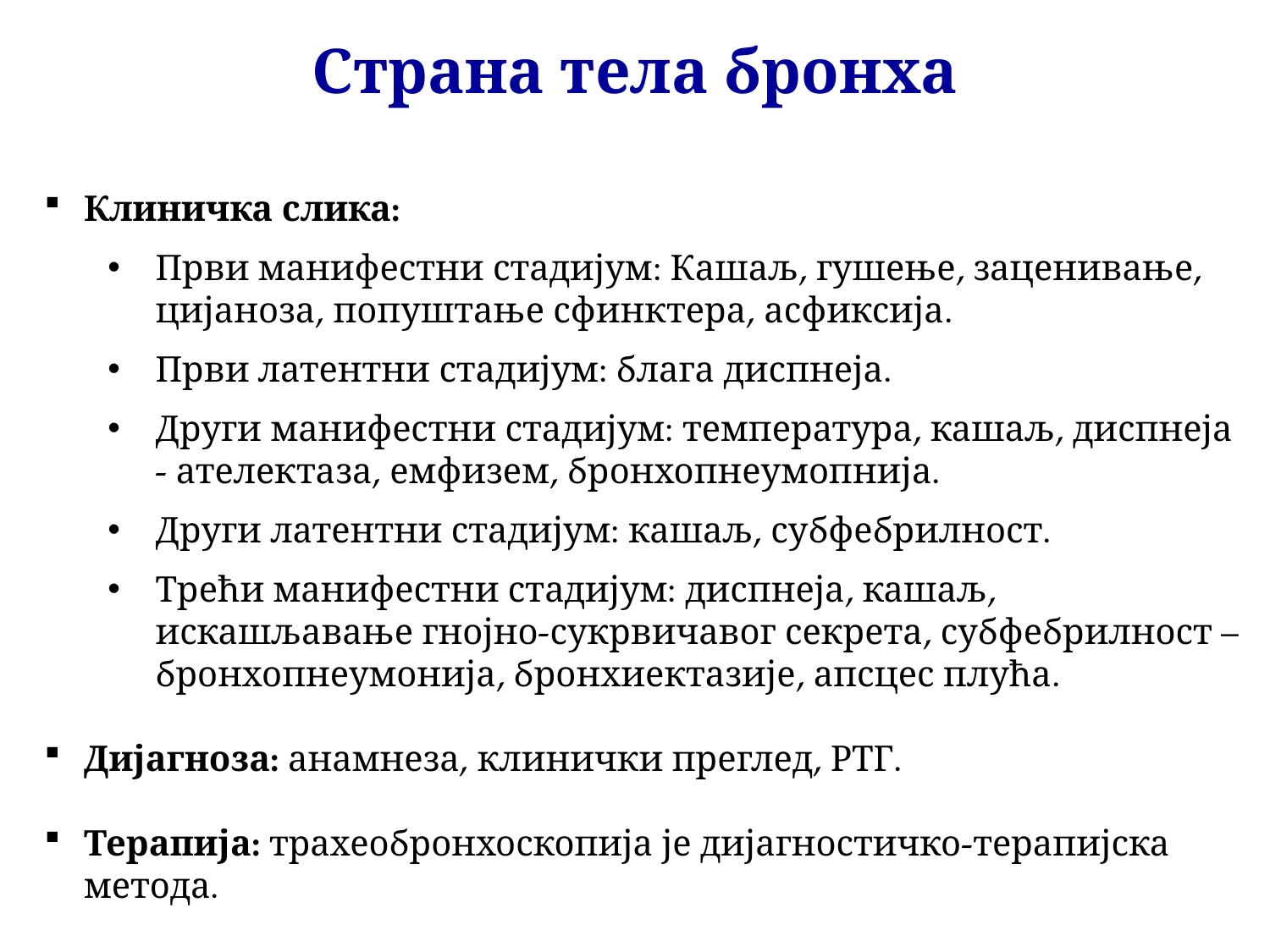

Страна тела бронха
Клиничка слика:

Први манифестни стадијум: Кашаљ, гушење, заценивање, цијаноза, попуштање сфинктера, асфиксија.

Први латентни стадијум: блага диспнеја.

Други манифестни стадијум: температура, кашаљ, диспнеја - ателектаза, емфизем, бронхопнеумопнија.

Други латентни стадијум: кашаљ, субфебрилност.

Трећи манифестни стадијум: диспнеја, кашаљ, искашљавање гнојно-сукрвичавог секрета, субфебрилност – бронхопнеумонија, бронхиектазије, апсцес плућа.

Дијагноза: анамнеза, клинички преглед, РТГ.

Терапија: трахеобронхоскопија је дијагностичко-терапијска метода.